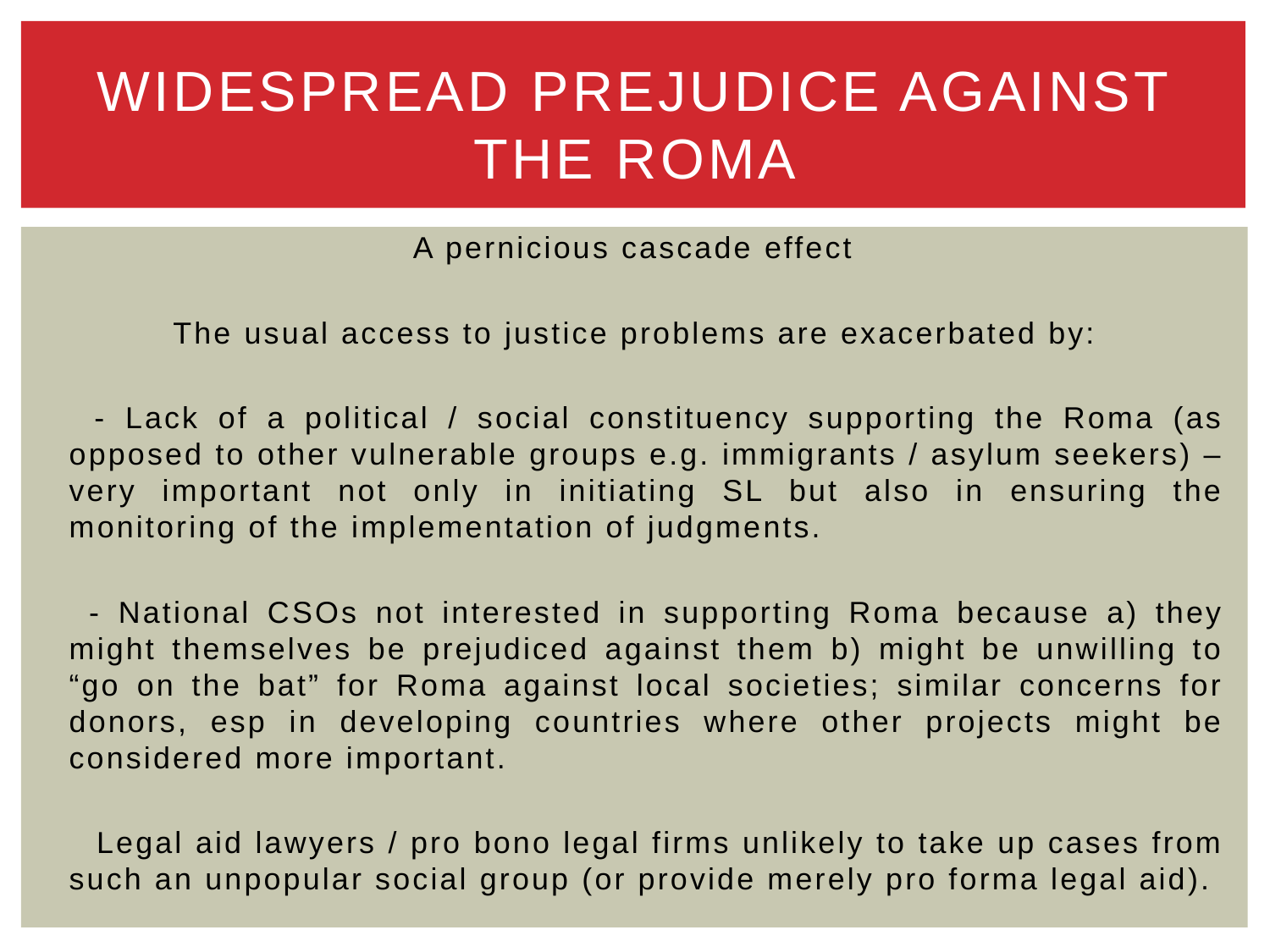

# Widespread prejudice against the Roma
A pernicious cascade effect

            The usual access to justice problems are exacerbated by:

   - Lack of a political / social constituency supporting the Roma (as opposed to other vulnerable groups e.g. immigrants / asylum seekers) – very important not only in initiating SL but also in ensuring the monitoring of the implementation of judgments.

   - National CSOs not interested in supporting Roma because a) they might themselves be prejudiced against them b) might be unwilling to “go on the bat” for Roma against local societies; similar concerns for donors, esp in developing countries where other projects might be considered more important.

     Legal aid lawyers / pro bono legal firms unlikely to take up cases from such an unpopular social group (or provide merely pro forma legal aid).